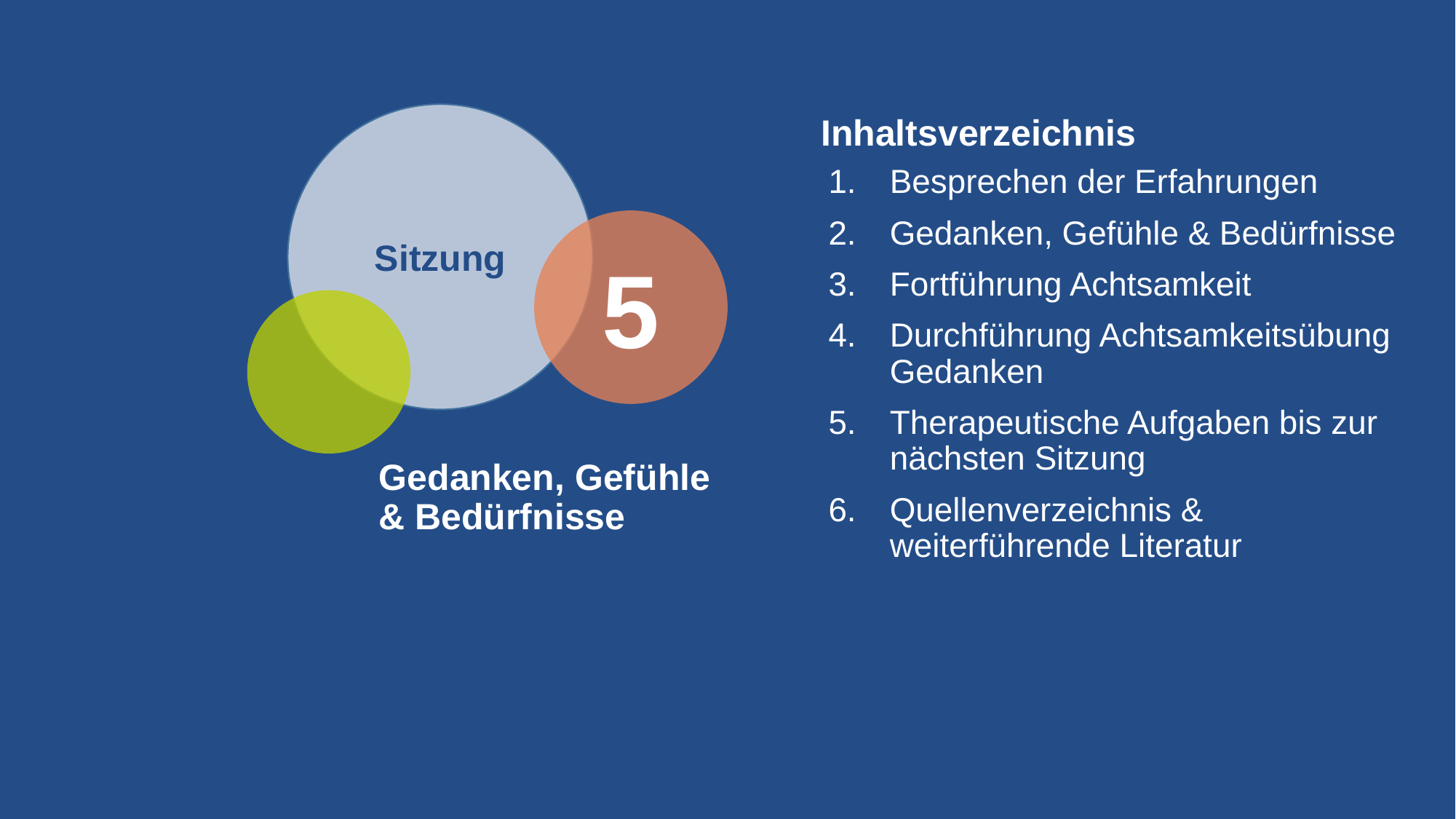

Besprechen der Erfahrungen
Gedanken, Gefühle & Bedürfnisse
Fortführung Achtsamkeit
Durchführung Achtsamkeitsübung Gedanken
Therapeutische Aufgaben bis zur nächsten Sitzung
Quellenverzeichnis & weiterführende Literatur

# 5
Gedanken, Gefühle & Bedürfnisse